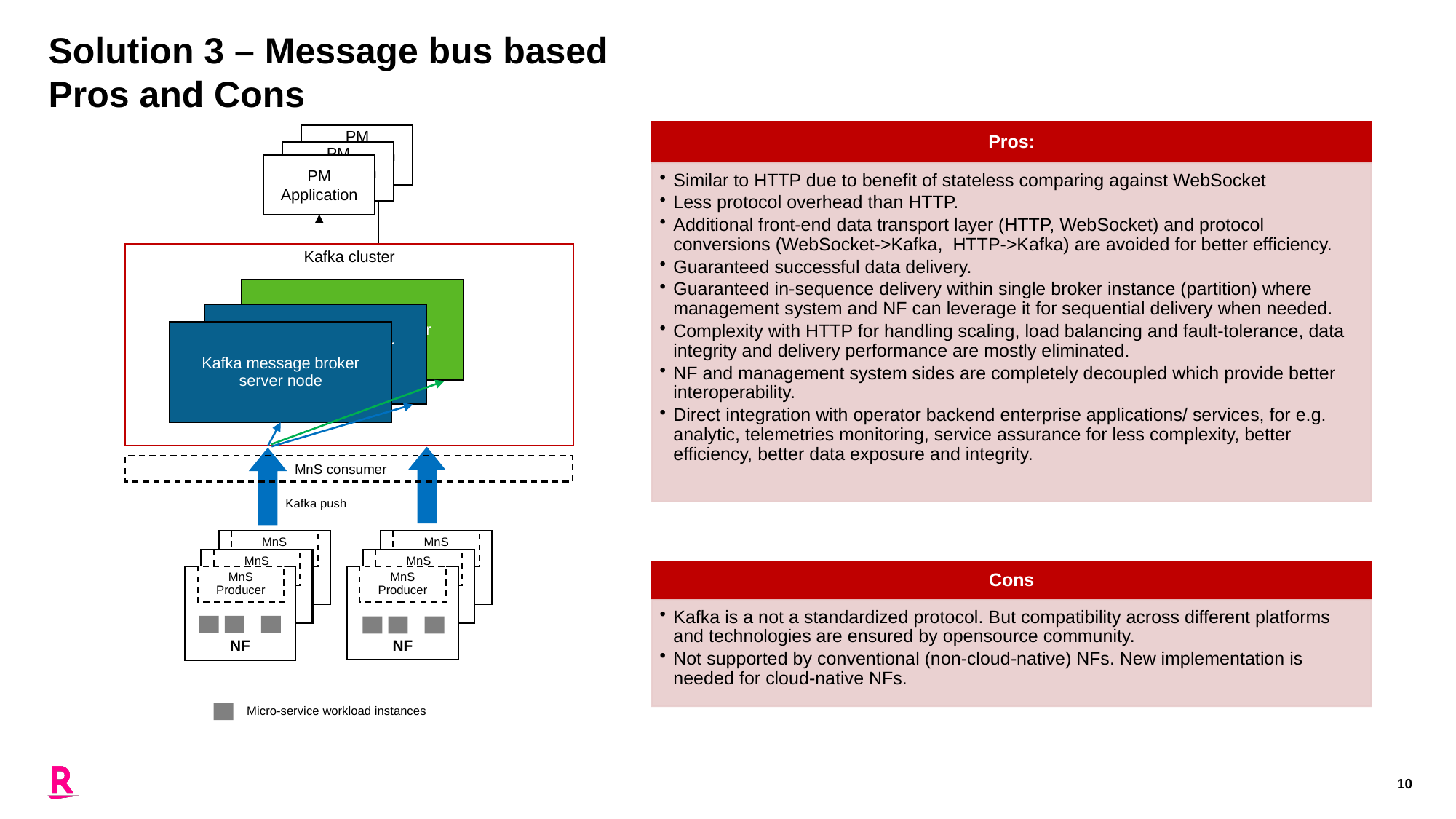

# Solution 3 – Message bus based Pros and Cons
Pros:
Similar to HTTP due to benefit of stateless comparing against WebSocket
Less protocol overhead than HTTP.
Additional front-end data transport layer (HTTP, WebSocket) and protocol conversions (WebSocket->Kafka,  HTTP->Kafka) are avoided for better efficiency.
Guaranteed successful data delivery.
Guaranteed in-sequence delivery within single broker instance (partition) where management system and NF can leverage it for sequential delivery when needed.
Complexity with HTTP for handling scaling, load balancing and fault-tolerance, data integrity and delivery performance are mostly eliminated.
NF and management system sides are completely decoupled which provide better interoperability.
Direct integration with operator backend enterprise applications/ services, for e.g. analytic, telemetries monitoring, service assurance for less complexity, better efficiency, better data exposure and integrity.
PM
Application
instances
PM
Application
instances
PM
Application
Kafka cluster
Kafka Message broker
Kafka message broker
Server node
Kafka message broker
server node

MnS consumer

Kafka push
MnS Producer
NF
MnS Producer
NF
MnS Producer
NF
MnS Producer
NF
Cons
Kafka is a not a standardized protocol. But compatibility across different platforms and technologies are ensured by opensource community.
Not supported by conventional (non-cloud-native) NFs. New implementation is needed for cloud-native NFs.
MnS Producer
MnS Producer
NF
NF

Micro-service workload instances